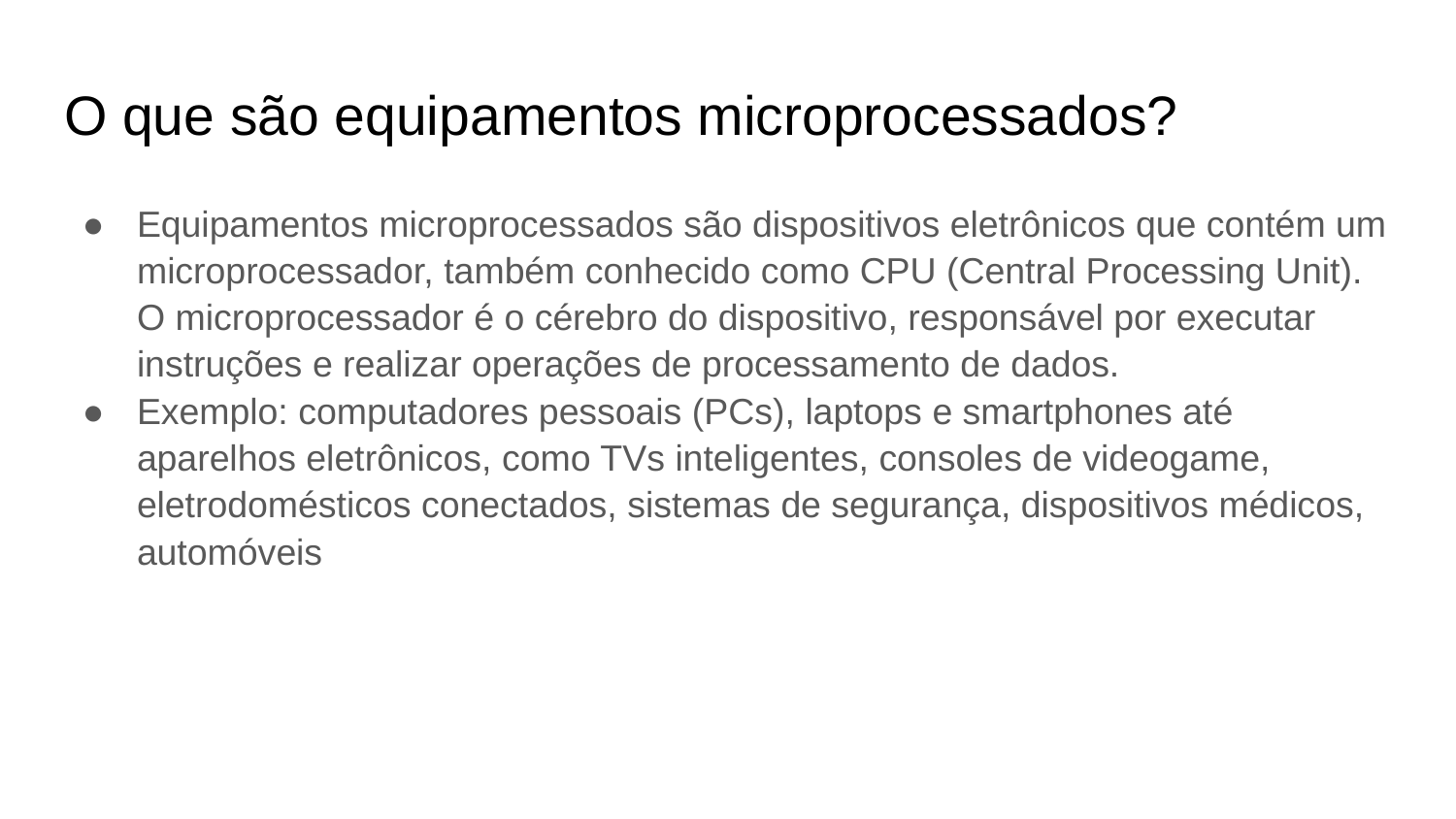

# O que são equipamentos microprocessados?
Equipamentos microprocessados são dispositivos eletrônicos que contém um microprocessador, também conhecido como CPU (Central Processing Unit). O microprocessador é o cérebro do dispositivo, responsável por executar instruções e realizar operações de processamento de dados.
Exemplo: computadores pessoais (PCs), laptops e smartphones até aparelhos eletrônicos, como TVs inteligentes, consoles de videogame, eletrodomésticos conectados, sistemas de segurança, dispositivos médicos, automóveis